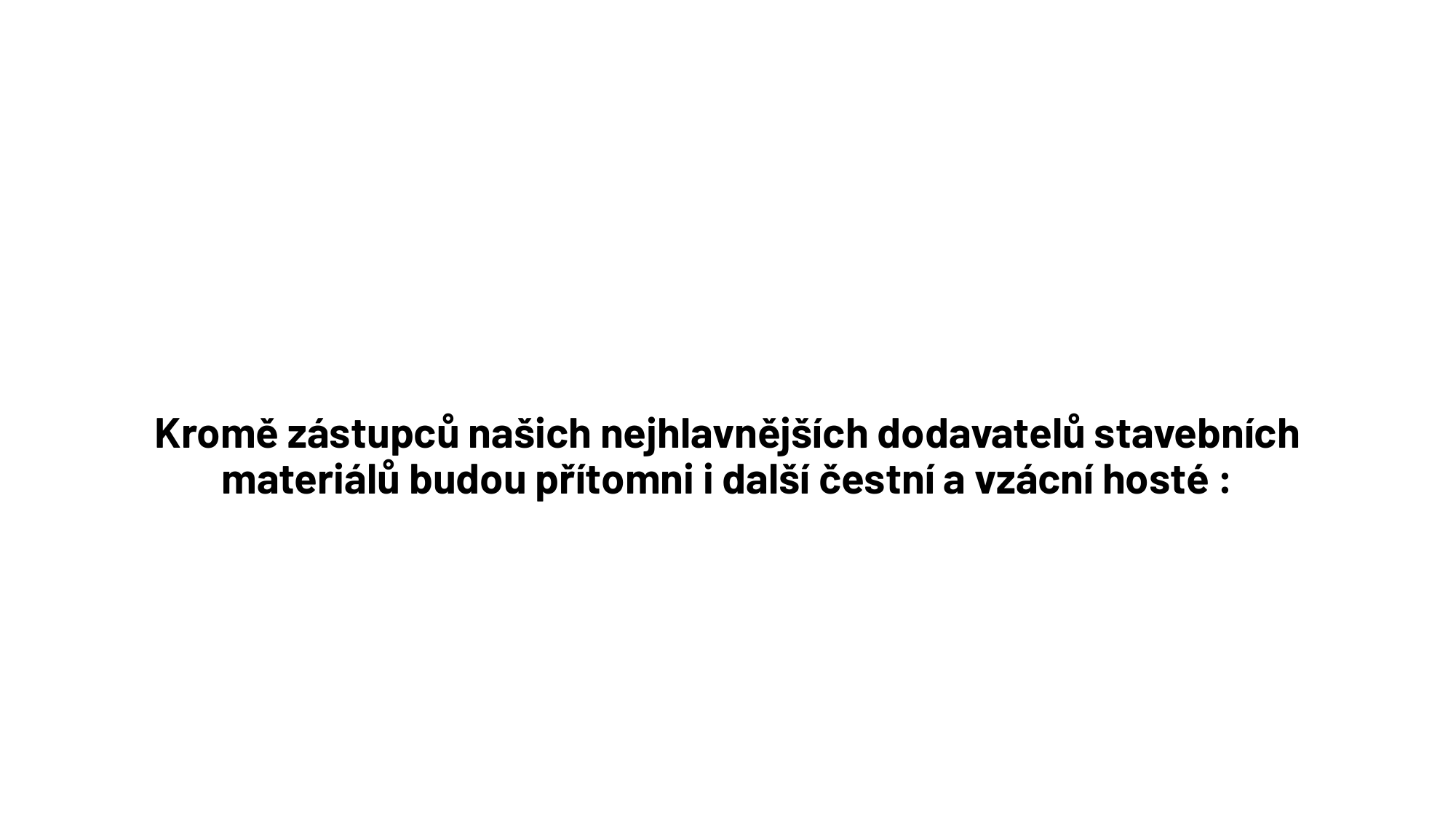

#

Kromě zástupců našich nejhlavnějších dodavatelů stavebních materiálů budou přítomni i další čestní a vzácní hosté :